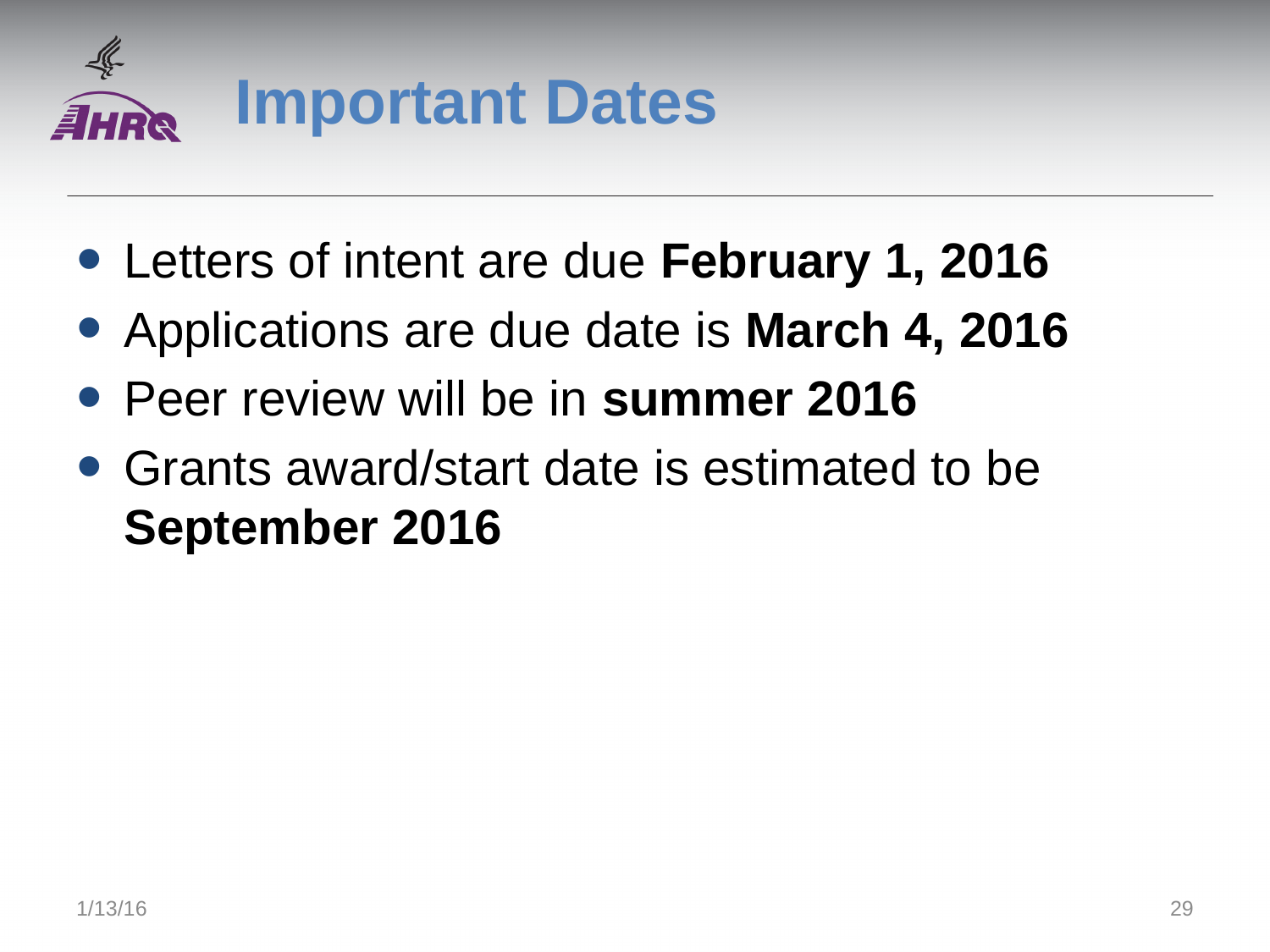

# Important Dates
Letters of intent are due February 1, 2016
Applications are due date is March 4, 2016
Peer review will be in summer 2016
Grants award/start date is estimated to be September 2016
1/13/16
29